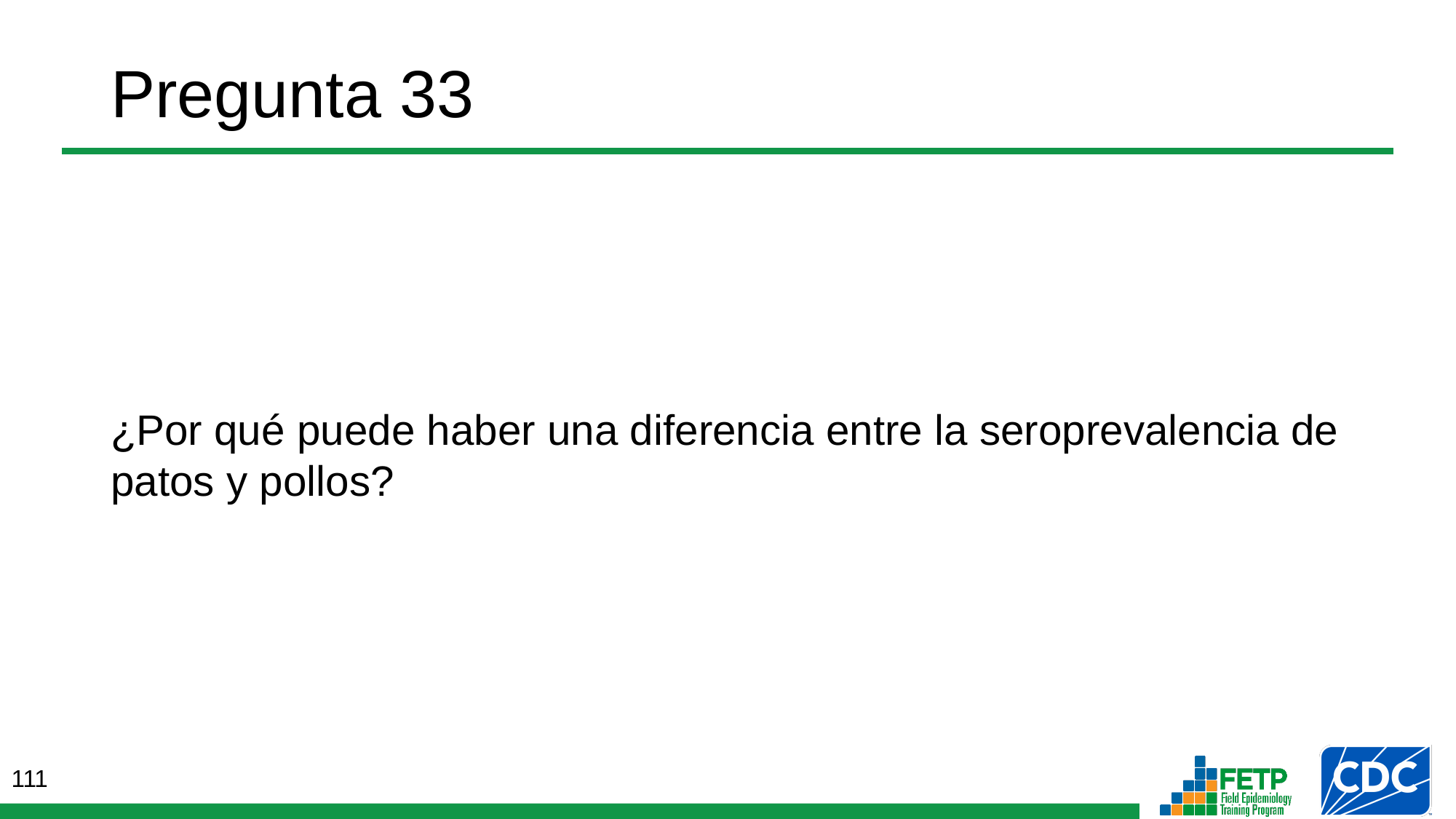

# Pregunta 33
¿Por qué puede haber una diferencia entre la seroprevalencia de patos y pollos?